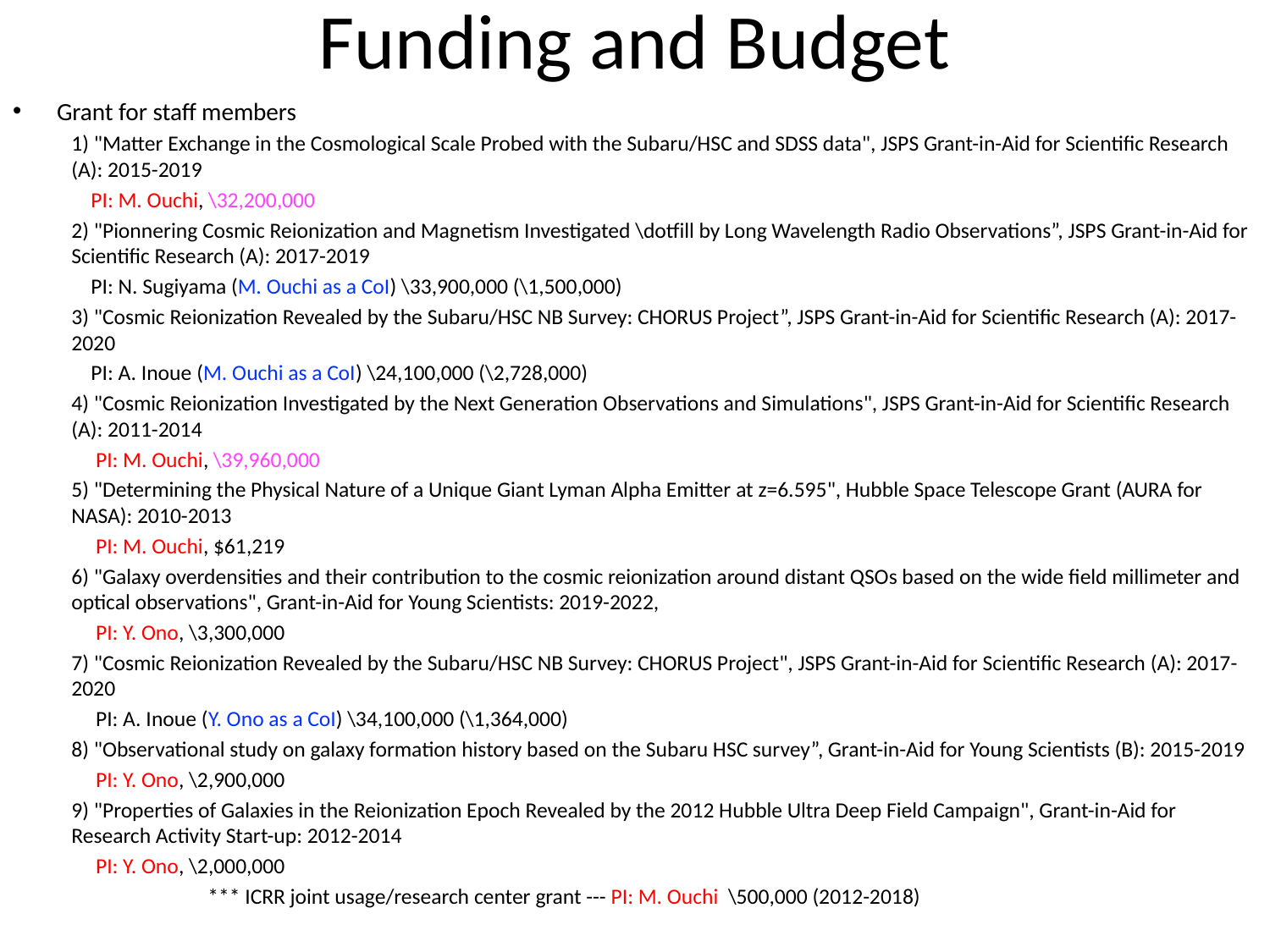

# Funding and Budget
Grant for staff members
1) "Matter Exchange in the Cosmological Scale Probed with the Subaru/HSC and SDSS data", JSPS Grant-in-Aid for Scientific Research (A): 2015-2019
    PI: M. Ouchi, \32,200,000
2) "Pionnering Cosmic Reionization and Magnetism Investigated \dotfill by Long Wavelength Radio Observations”, JSPS Grant-in-Aid for Scientific Research (A): 2017-2019
    PI: N. Sugiyama (M. Ouchi as a CoI) \33,900,000 (\1,500,000)
3) "Cosmic Reionization Revealed by the Subaru/HSC NB Survey: CHORUS Project”, JSPS Grant-in-Aid for Scientific Research (A): 2017-2020
    PI: A. Inoue (M. Ouchi as a CoI) \24,100,000 (\2,728,000)
4) "Cosmic Reionization Investigated by the Next Generation Observations and Simulations", JSPS Grant-in-Aid for Scientific Research (A): 2011-2014
     PI: M. Ouchi, \39,960,000
5) "Determining the Physical Nature of a Unique Giant Lyman Alpha Emitter at z=6.595", Hubble Space Telescope Grant (AURA for NASA): 2010-2013
     PI: M. Ouchi, $61,219
6) "Galaxy overdensities and their contribution to the cosmic reionization around distant QSOs based on the wide field millimeter and optical observations", Grant-in-Aid for Young Scientists: 2019-2022,
     PI: Y. Ono, \3,300,000
7) "Cosmic Reionization Revealed by the Subaru/HSC NB Survey: CHORUS Project", JSPS Grant-in-Aid for Scientific Research (A): 2017-2020
     PI: A. Inoue (Y. Ono as a CoI) \34,100,000 (\1,364,000)
8) "Observational study on galaxy formation history based on the Subaru HSC survey”, Grant-in-Aid for Young Scientists (B): 2015-2019
     PI: Y. Ono, \2,900,000
9) "Properties of Galaxies in the Reionization Epoch Revealed by the 2012 Hubble Ultra Deep Field Campaign", Grant-in-Aid for Research Activity Start-up: 2012-2014
     PI: Y. Ono, \2,000,000
                            *** ICRR joint usage/research center grant --- PI: M. Ouchi  \500,000 (2012-2018)

Grant for students
JSPS DC fellowship grants for 8 students